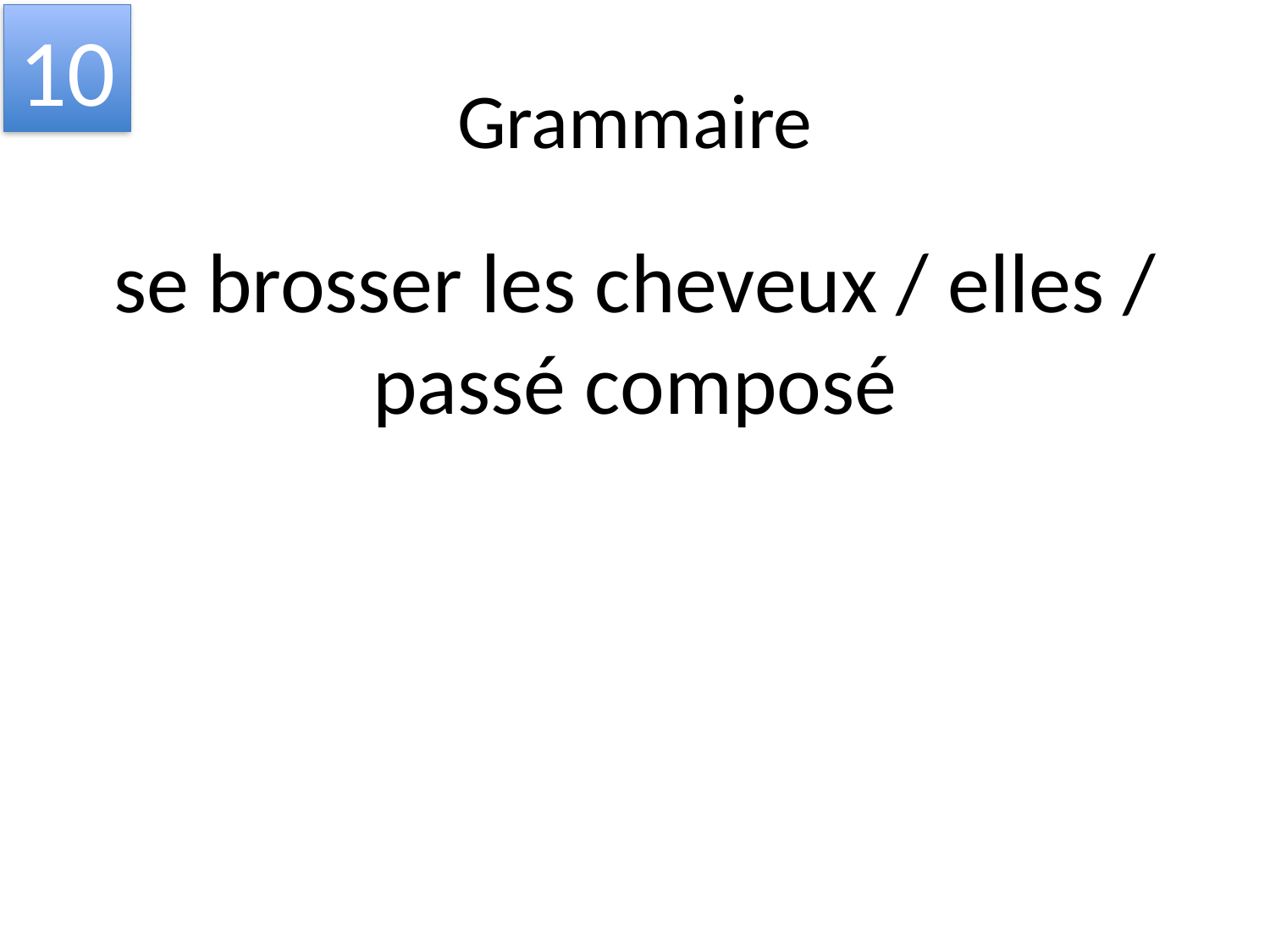

10
# Grammaire
se brosser les cheveux / elles / passé composé